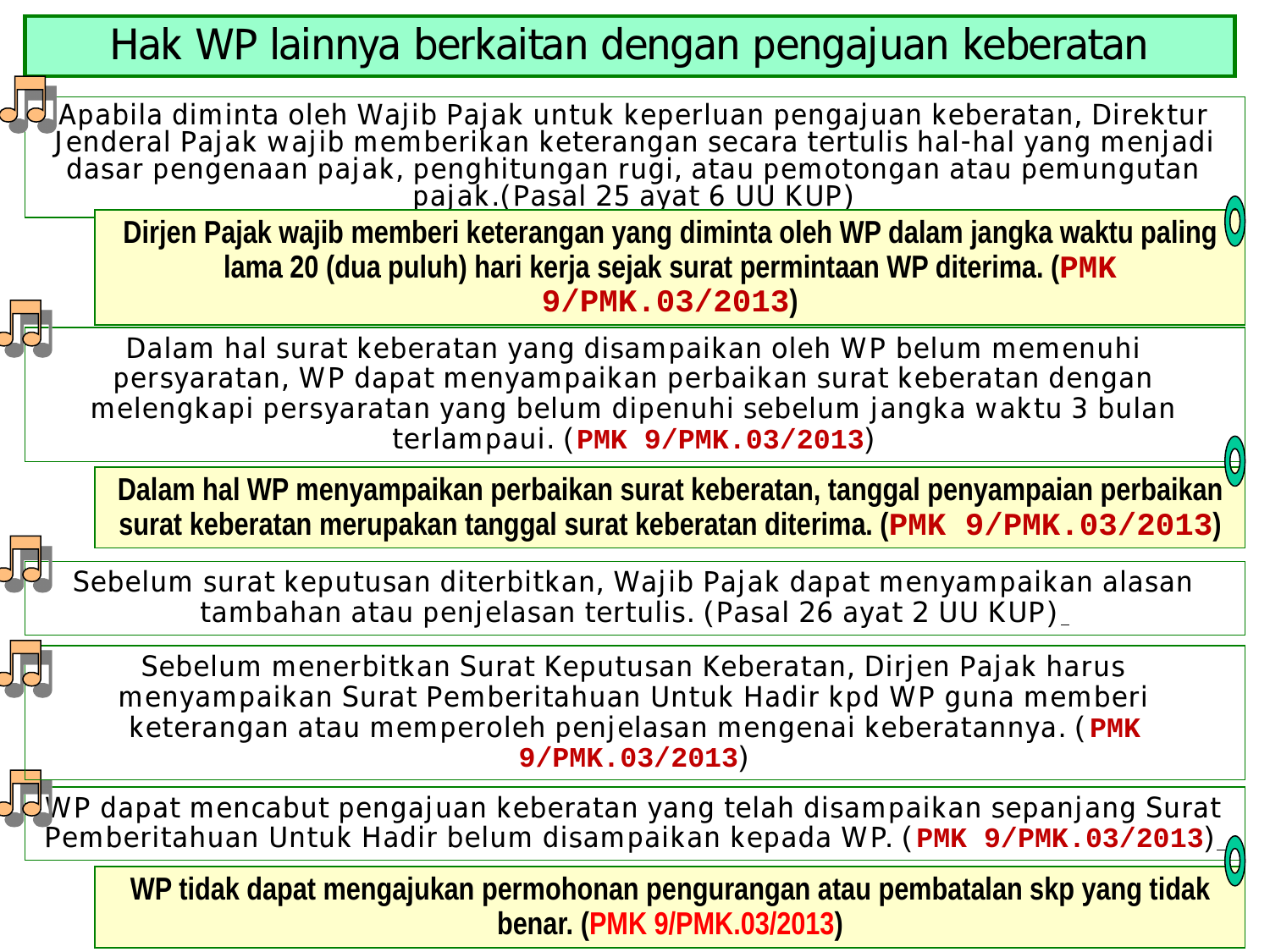

# Hak WP lainnya berkaitan dengan pengajuan keberatan

Apabila diminta oleh Wajib Pajak untuk keperluan pengajuan keberatan, Direktur Jenderal Pajak wajib memberikan keterangan secara tertulis hal-hal yang menjadi dasar pengenaan pajak, penghitungan rugi, atau pemotongan atau pemungutan pajak.(Pasal 25 ayat 6 UU KUP)

Dirjen Pajak wajib memberi keterangan yang diminta oleh WP dalam jangka waktu paling lama 20 (dua puluh) hari kerja sejak surat permintaan WP diterima. (PMK 9/PMK.03/2013)

Dalam hal surat keberatan yang disampaikan oleh WP belum memenuhi persyaratan, WP dapat menyampaikan perbaikan surat keberatan dengan melengkapi persyaratan yang belum dipenuhi sebelum jangka waktu 3 bulan terlampaui. (PMK 9/PMK.03/2013)

Dalam hal WP menyampaikan perbaikan surat keberatan, tanggal penyampaian perbaikan surat keberatan merupakan tanggal surat keberatan diterima. (PMK 9/PMK.03/2013)

Sebelum surat keputusan diterbitkan, Wajib Pajak dapat menyampaikan alasan tambahan atau penjelasan tertulis. (Pasal 26 ayat 2 UU KUP)

Sebelum menerbitkan Surat Keputusan Keberatan, Dirjen Pajak harus menyampaikan Surat Pemberitahuan Untuk Hadir kpd WP guna memberi keterangan atau memperoleh penjelasan mengenai keberatannya. (PMK 9/PMK.03/2013)

WP dapat mencabut pengajuan keberatan yang telah disampaikan sepanjang Surat Pemberitahuan Untuk Hadir belum disampaikan kepada WP. (PMK 9/PMK.03/2013)

WP tidak dapat mengajukan permohonan pengurangan atau pembatalan skp yang tidak benar. (PMK 9/PMK.03/2013)